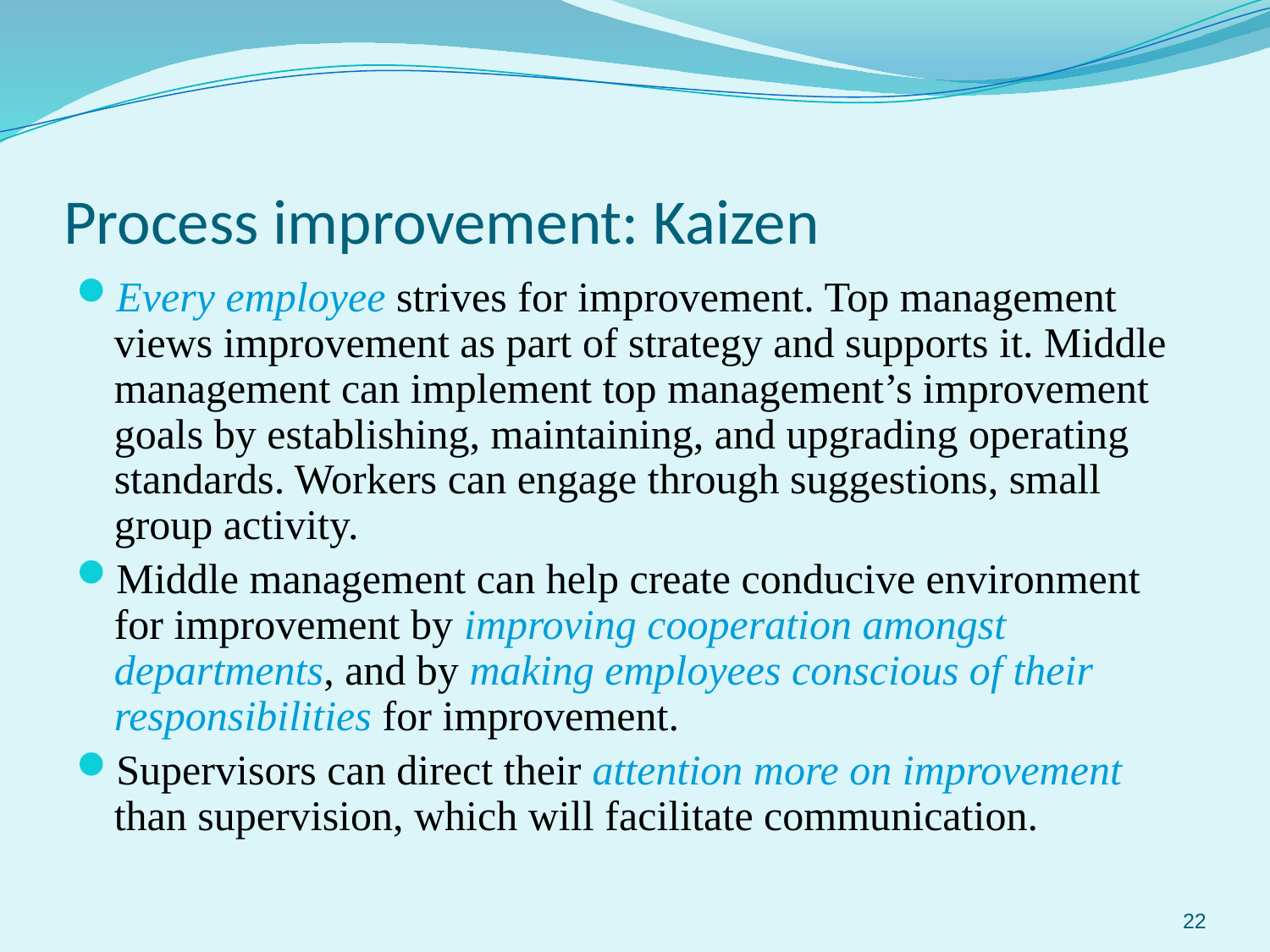

# Process improvement: Kaizen
Every employee strives for improvement. Top management views improvement as part of strategy and supports it. Middle management can implement top management’s improvement goals by establishing, maintaining, and upgrading operating standards. Workers can engage through suggestions, small group activity.
Middle management can help create conducive environment for improvement by improving cooperation amongst departments, and by making employees conscious of their responsibilities for improvement.
Supervisors can direct their attention more on improvement than supervision, which will facilitate communication.
22